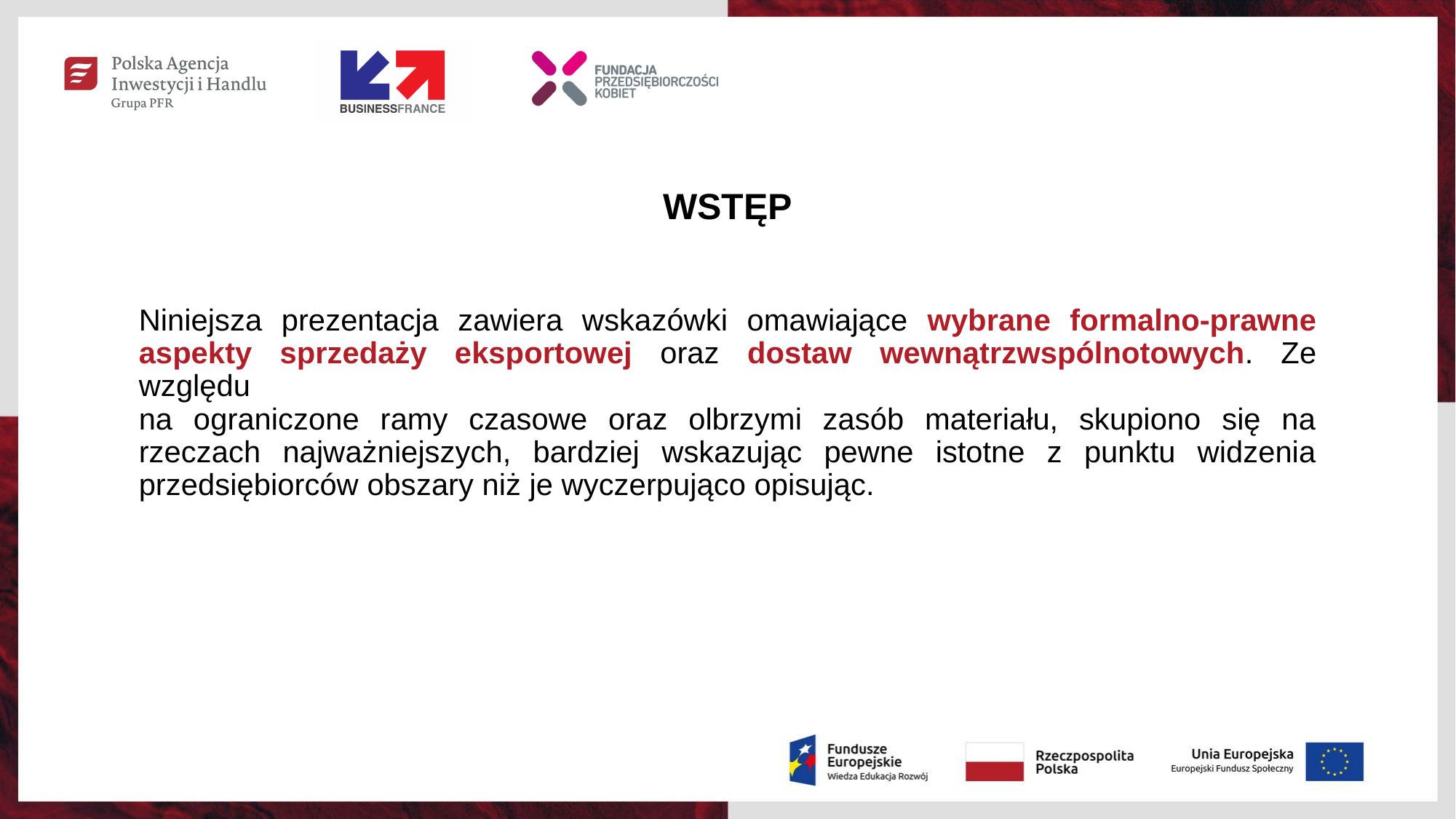

# WSTĘP
Niniejsza prezentacja zawiera wskazówki omawiające wybrane formalno-prawne aspekty sprzedaży eksportowej oraz dostaw wewnątrzwspólnotowych. Ze względu
na ograniczone ramy czasowe oraz olbrzymi zasób materiału, skupiono się na rzeczach najważniejszych, bardziej wskazując pewne istotne z punktu widzenia przedsiębiorców obszary niż je wyczerpująco opisując.